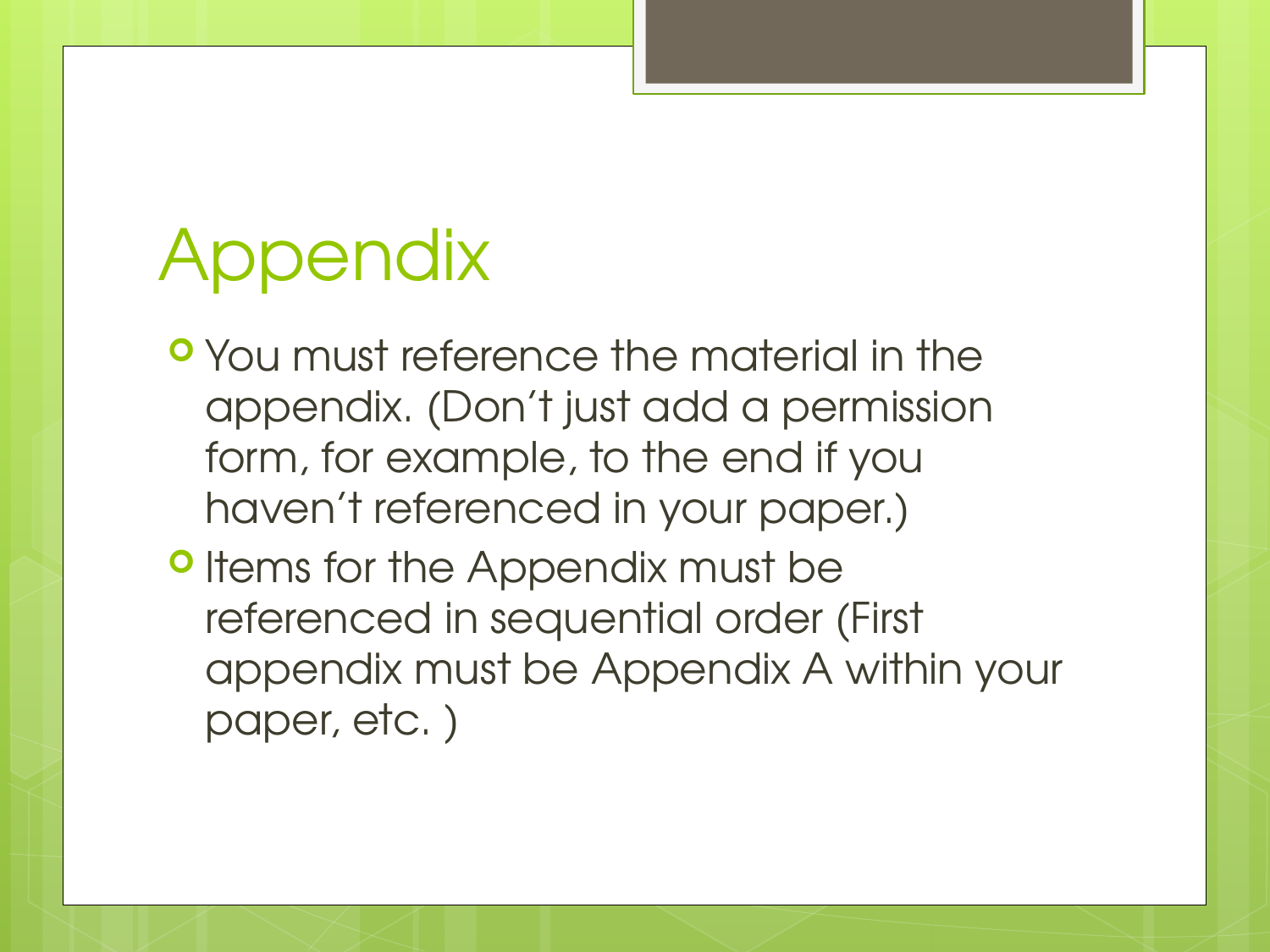

# Appendix
You must reference the material in the appendix. (Don’t just add a permission form, for example, to the end if you haven’t referenced in your paper.)
Items for the Appendix must be referenced in sequential order (First appendix must be Appendix A within your paper, etc. )